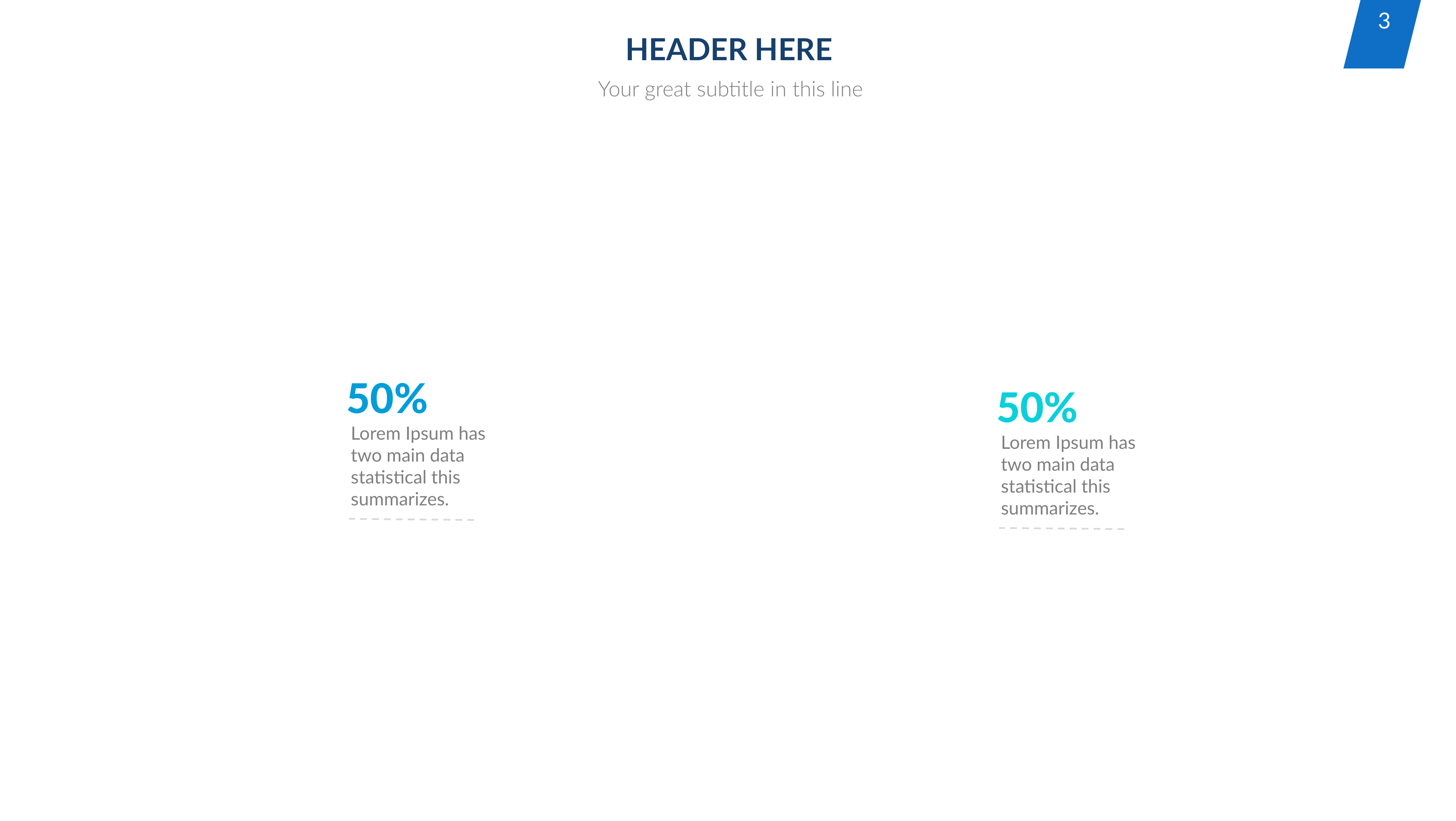

HEADER HERE
Your great subtitle in this line

50%
Lorem Ipsum has two main data statistical this summarizes.
50%
Lorem Ipsum has two main data statistical this summarizes.